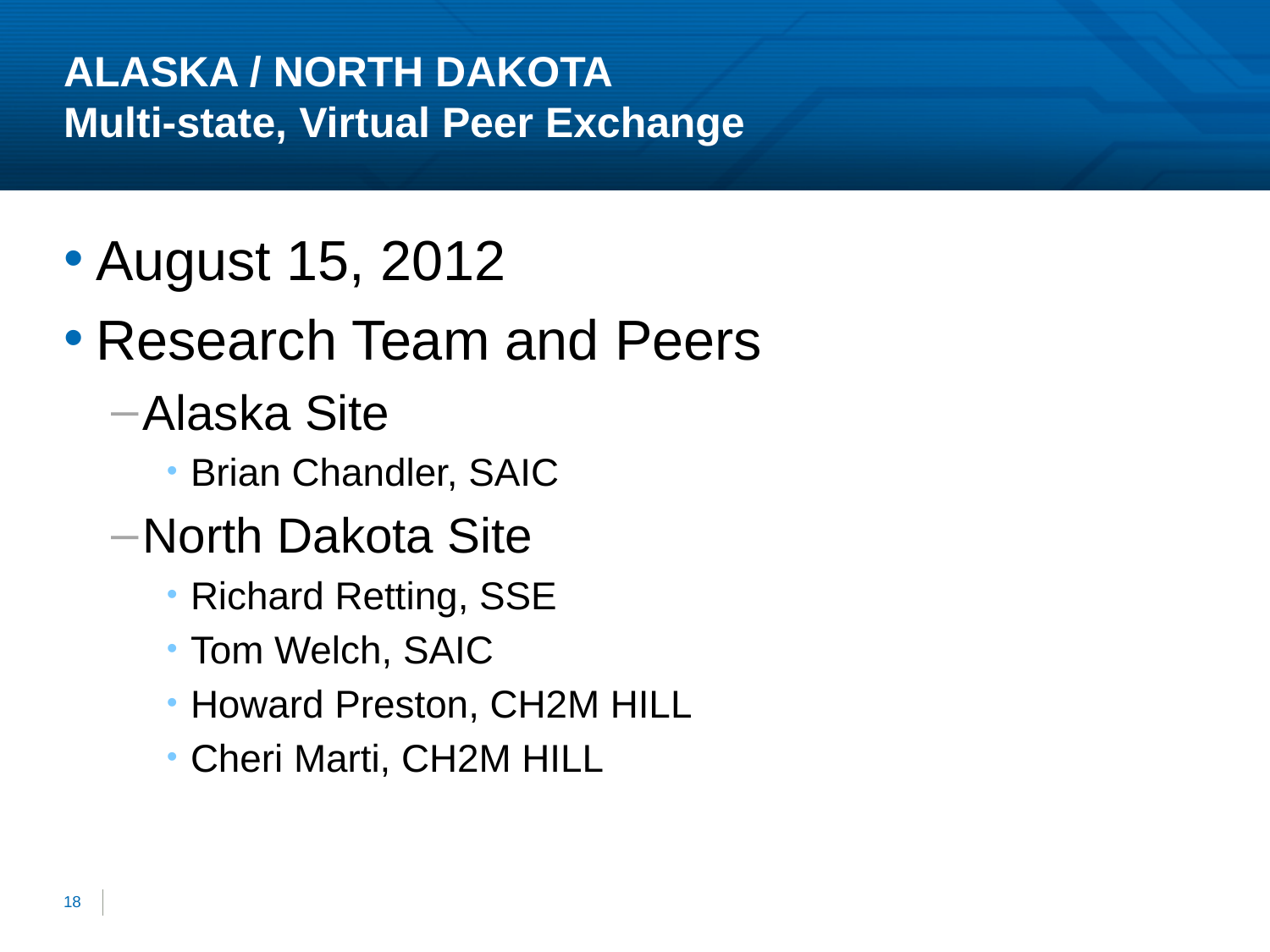

# ALASKA / NORTH DAKOTA Multi-state, Virtual Peer Exchange
August 15, 2012
Research Team and Peers
Alaska Site
Brian Chandler, SAIC
North Dakota Site
Richard Retting, SSE
Tom Welch, SAIC
Howard Preston, CH2M HILL
Cheri Marti, CH2M HILL

18